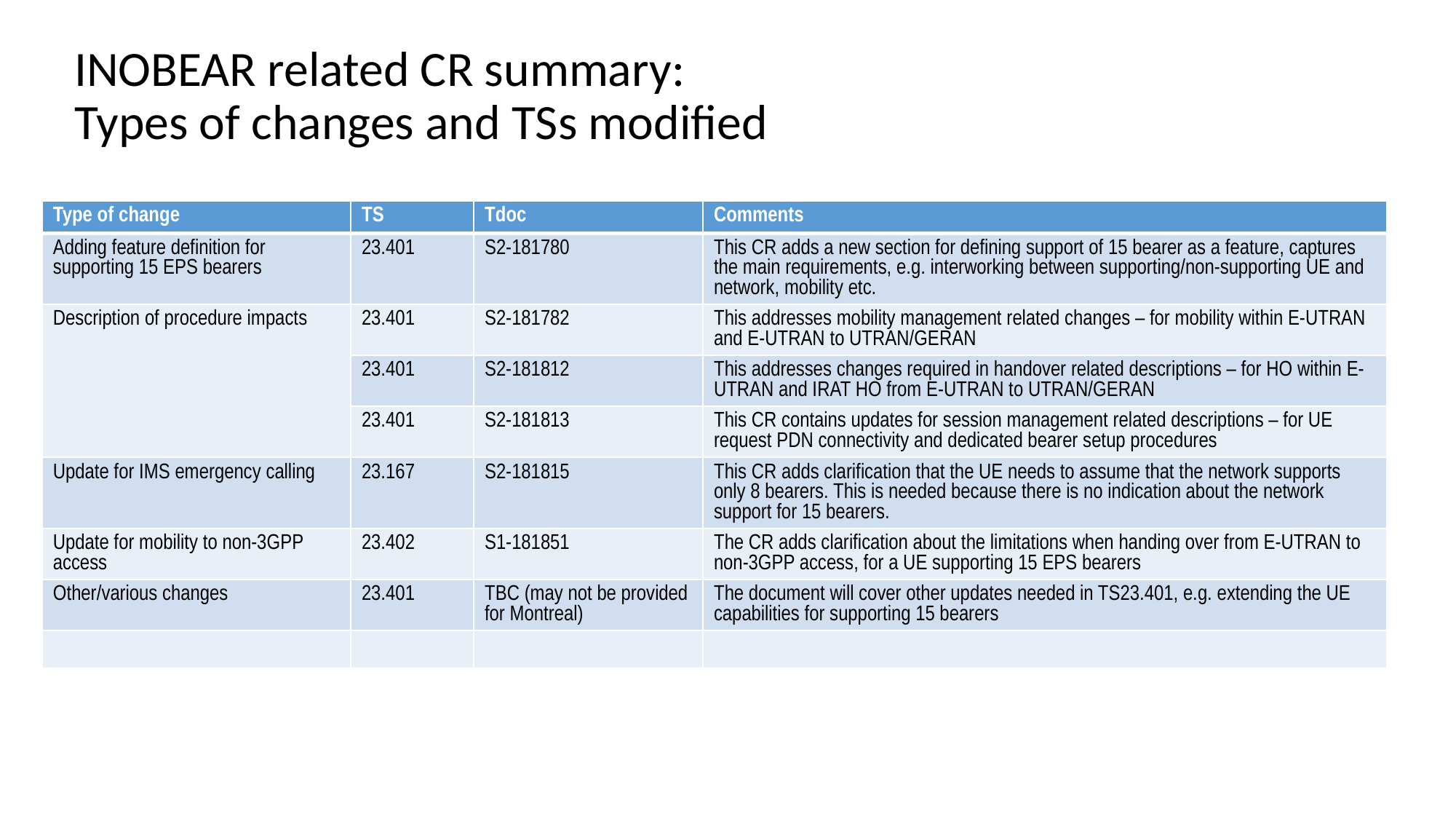

# INOBEAR related CR summary: Types of changes and TSs modified
| Type of change | TS | Tdoc | Comments |
| --- | --- | --- | --- |
| Adding feature definition for supporting 15 EPS bearers | 23.401 | S2-181780 | This CR adds a new section for defining support of 15 bearer as a feature, captures the main requirements, e.g. interworking between supporting/non-supporting UE and network, mobility etc. |
| Description of procedure impacts | 23.401 | S2-181782 | This addresses mobility management related changes – for mobility within E-UTRAN and E-UTRAN to UTRAN/GERAN |
|  | 23.401 | S2-181812 | This addresses changes required in handover related descriptions – for HO within E-UTRAN and IRAT HO from E-UTRAN to UTRAN/GERAN |
|  | 23.401 | S2-181813 | This CR contains updates for session management related descriptions – for UE request PDN connectivity and dedicated bearer setup procedures |
| Update for IMS emergency calling | 23.167 | S2-181815 | This CR adds clarification that the UE needs to assume that the network supports only 8 bearers. This is needed because there is no indication about the network support for 15 bearers. |
| Update for mobility to non-3GPP access | 23.402 | S1-181851 | The CR adds clarification about the limitations when handing over from E-UTRAN to non-3GPP access, for a UE supporting 15 EPS bearers |
| Other/various changes | 23.401 | TBC (may not be provided for Montreal) | The document will cover other updates needed in TS23.401, e.g. extending the UE capabilities for supporting 15 bearers |
|  |  |  |  |